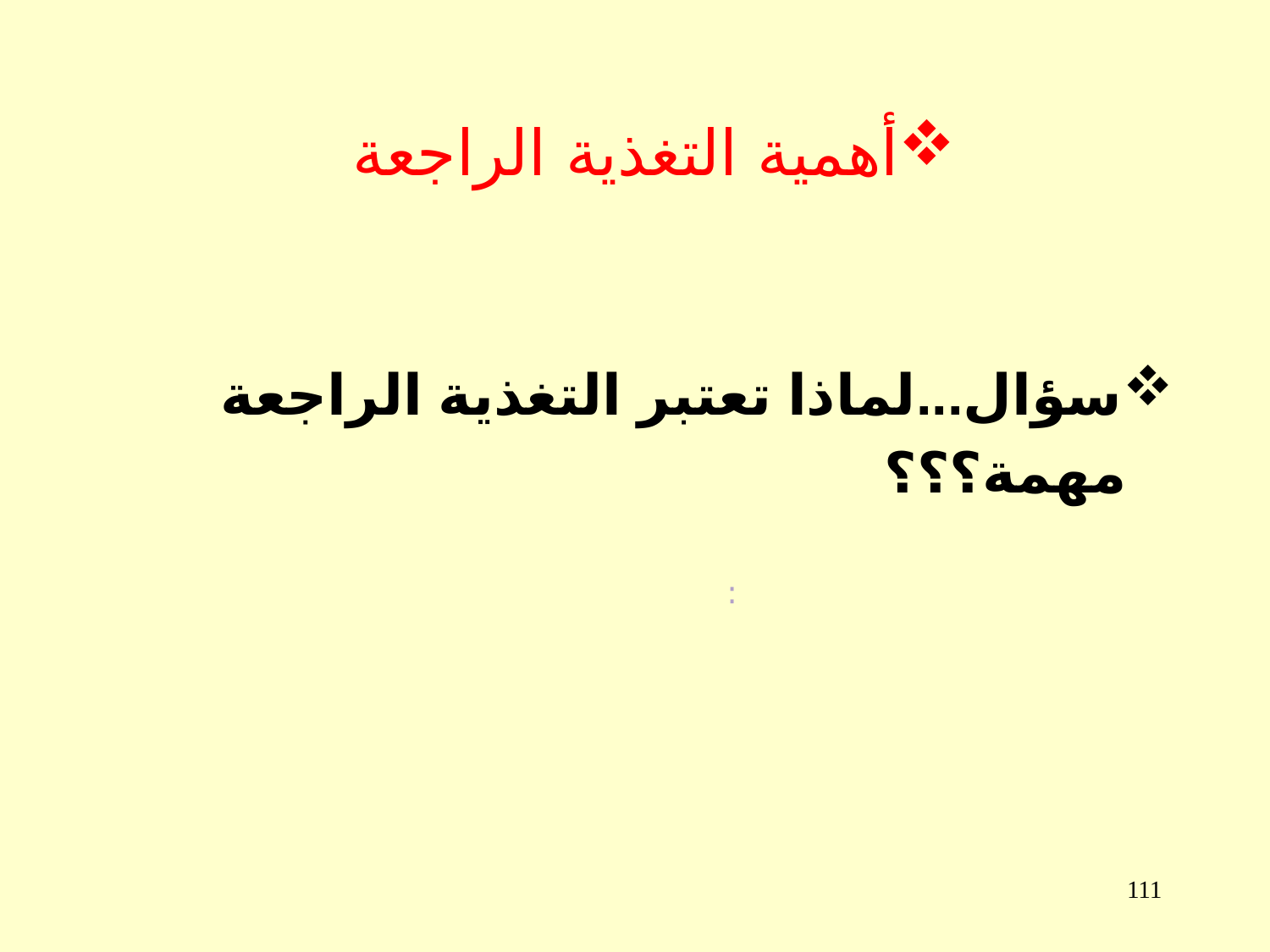

أهمية التغذية الراجعة
سؤال...لماذا تعتبر التغذية الراجعة مهمة؟؟؟

:
111